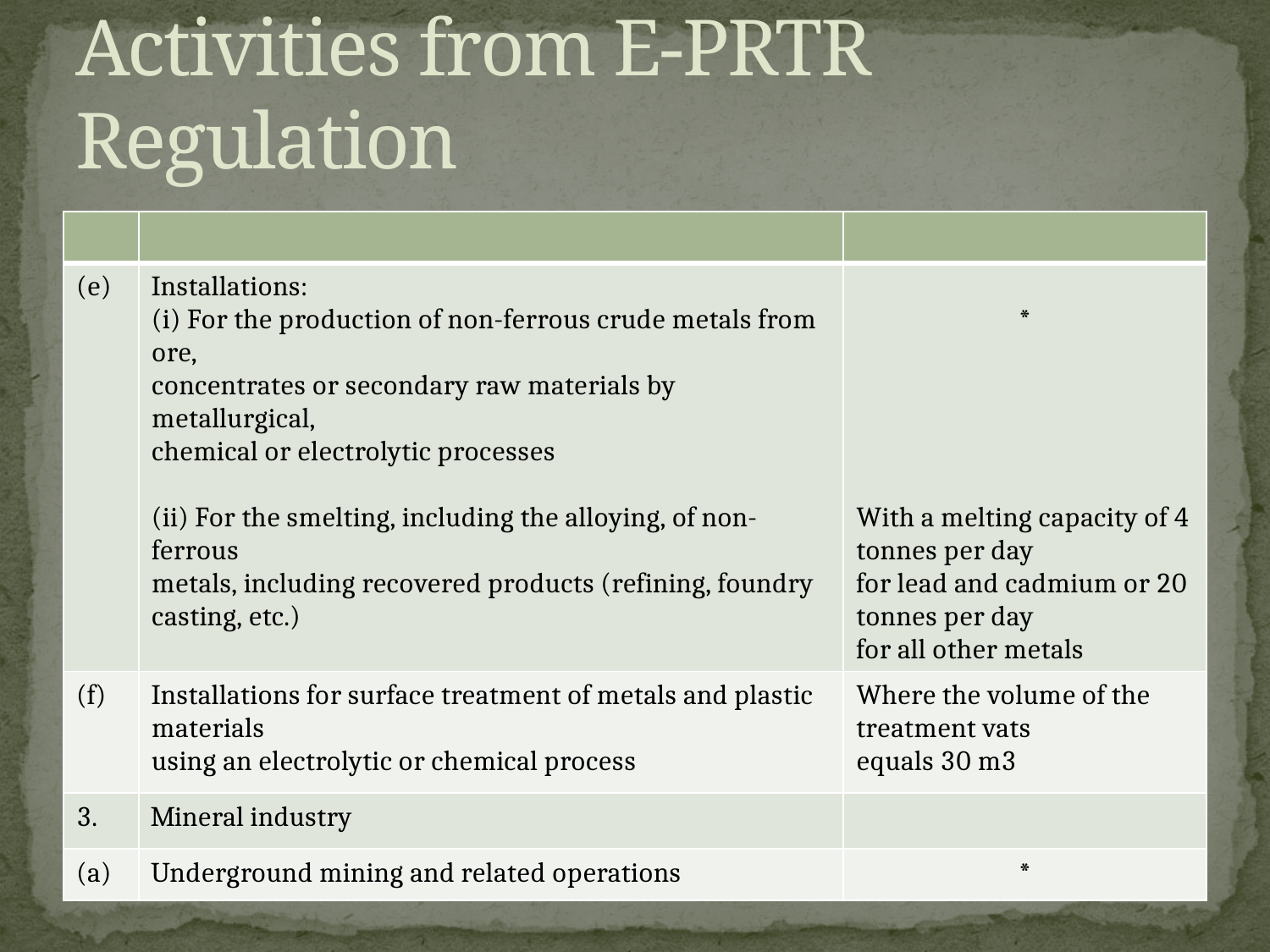

# Activities from E-PRTR Regulation
|  |  |  |
| --- | --- | --- |
| (e) | Installations: (i) For the production of non-ferrous crude metals from ore, concentrates or secondary raw materials by metallurgical, chemical or electrolytic processes (ii) For the smelting, including the alloying, of non-ferrous metals, including recovered products (refining, foundry casting, etc.) | \* With a melting capacity of 4 tonnes per day for lead and cadmium or 20 tonnes per day for all other metals |
| (f) | Installations for surface treatment of metals and plastic materials using an electrolytic or chemical process | Where the volume of the treatment vats equals 30 m3 |
| 3. | Mineral industry |  |
| (a) | Underground mining and related operations | \* |